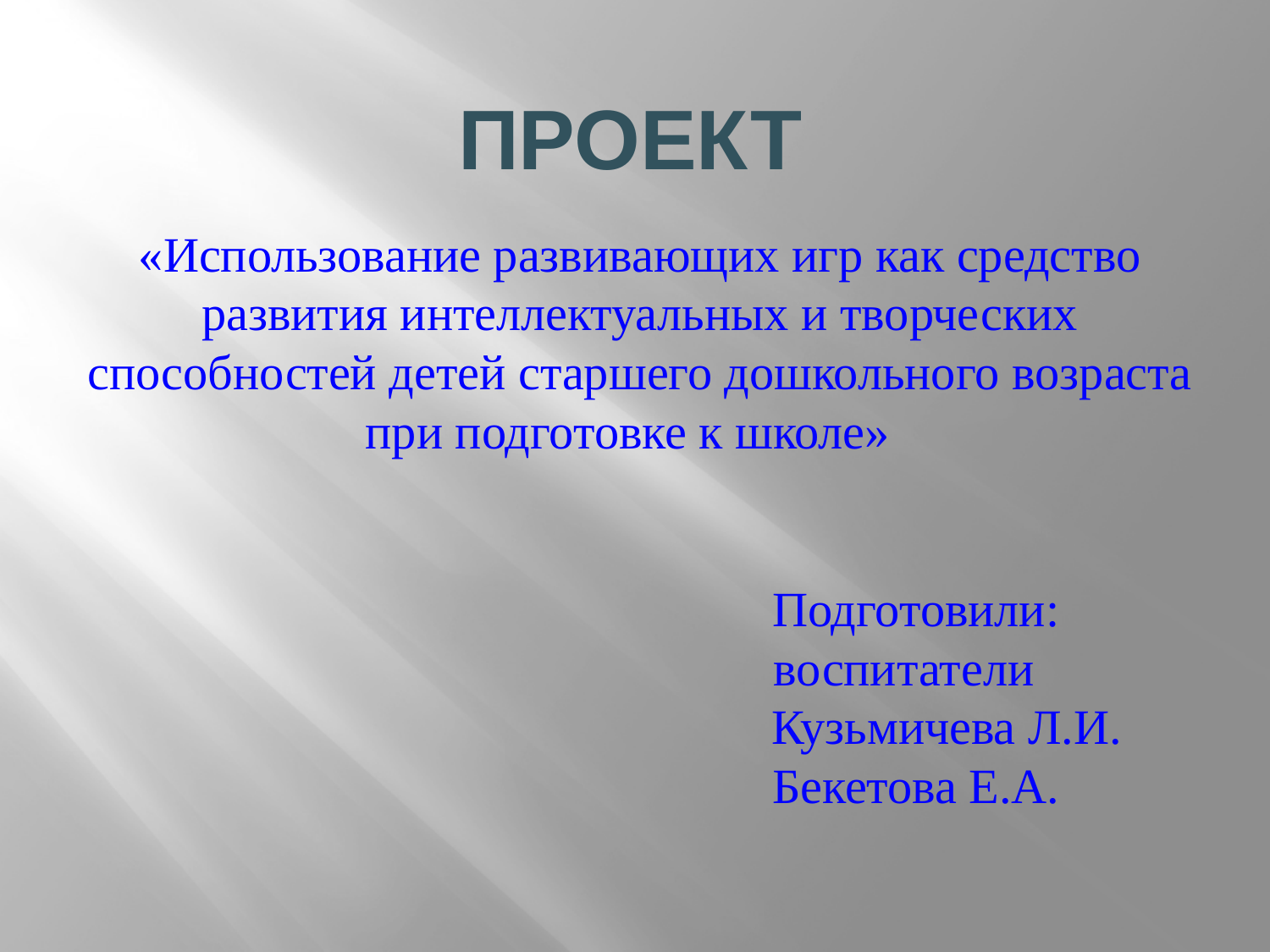

# ПРОЕКТ
«Использование развивающих игр как средство развития интеллектуальных и творческих способностей детей старшего дошкольного возраста при подготовке к школе»
                                             Подготовили:
                                           воспитатели
                                                  Кузьмичева Л.И.
                                             Бекетова Е.А.